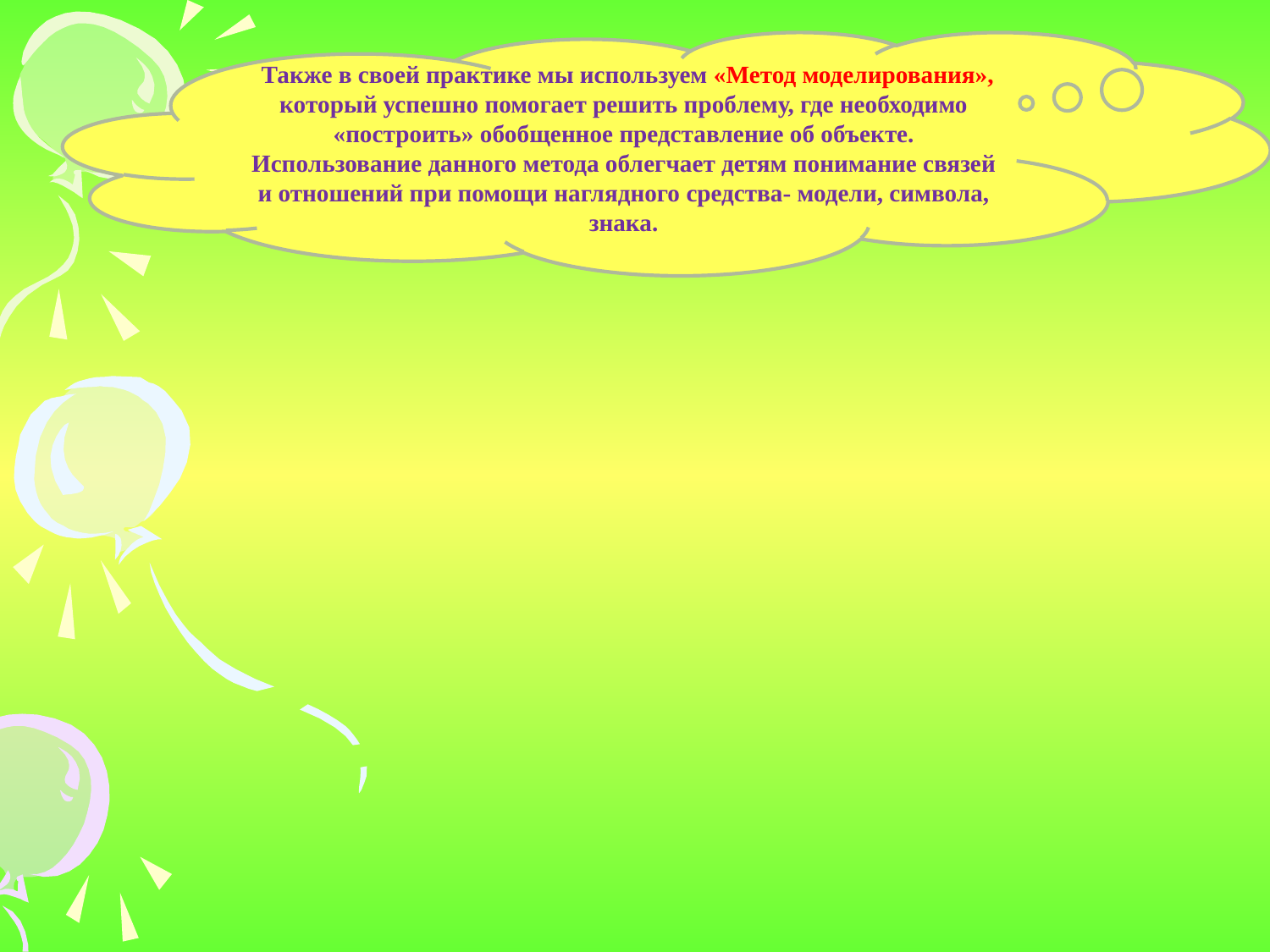

Также в своей практике мы используем «Метод моделирования», который успешно помогает решить проблему, где необходимо «построить» обобщенное представление об объекте.
Использование данного метода облегчает детям понимание связей и отношений при помощи наглядного средства- модели, символа, знака.